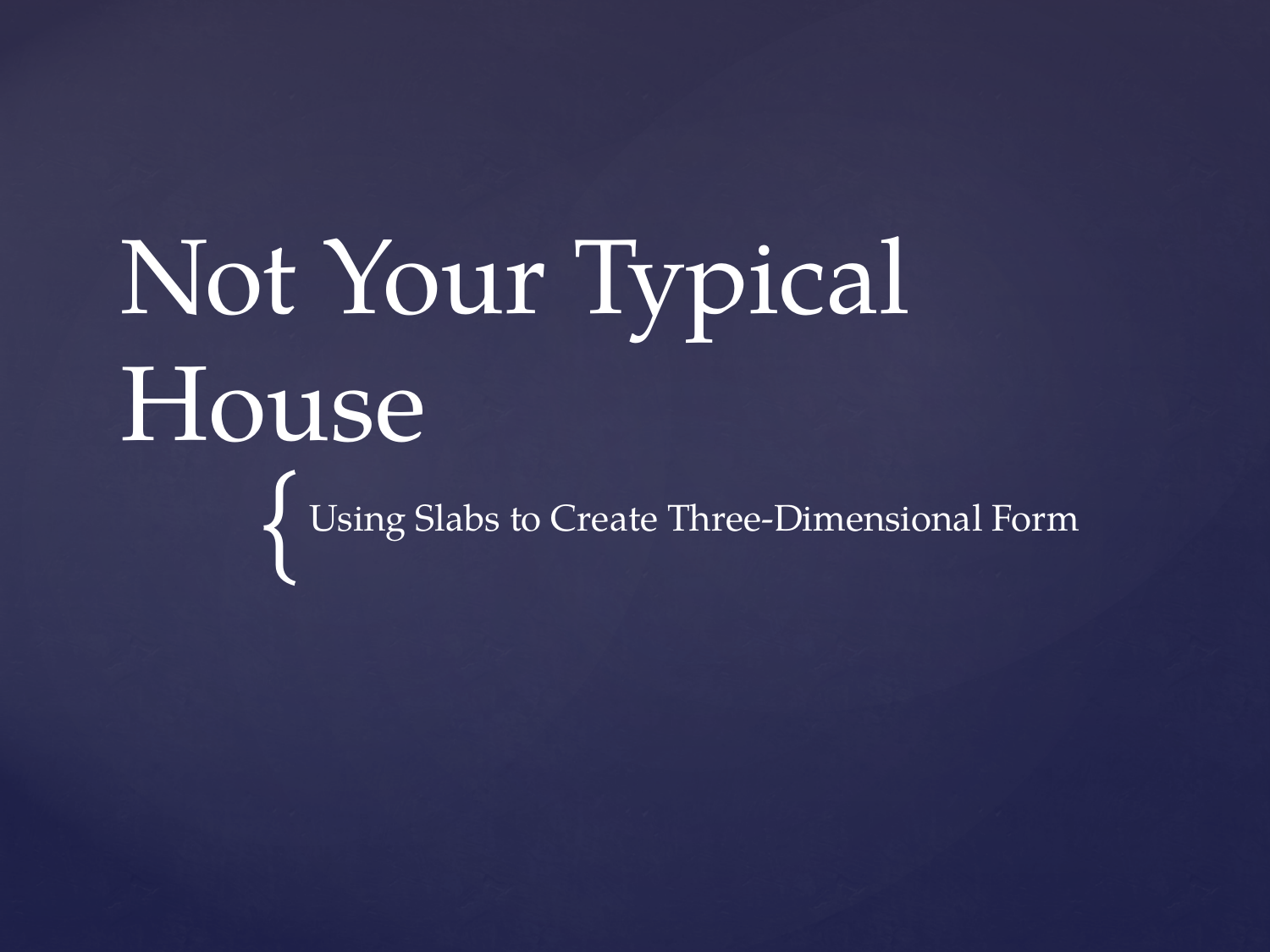

# Not Your Typical House
Using Slabs to Create Three-Dimensional Form